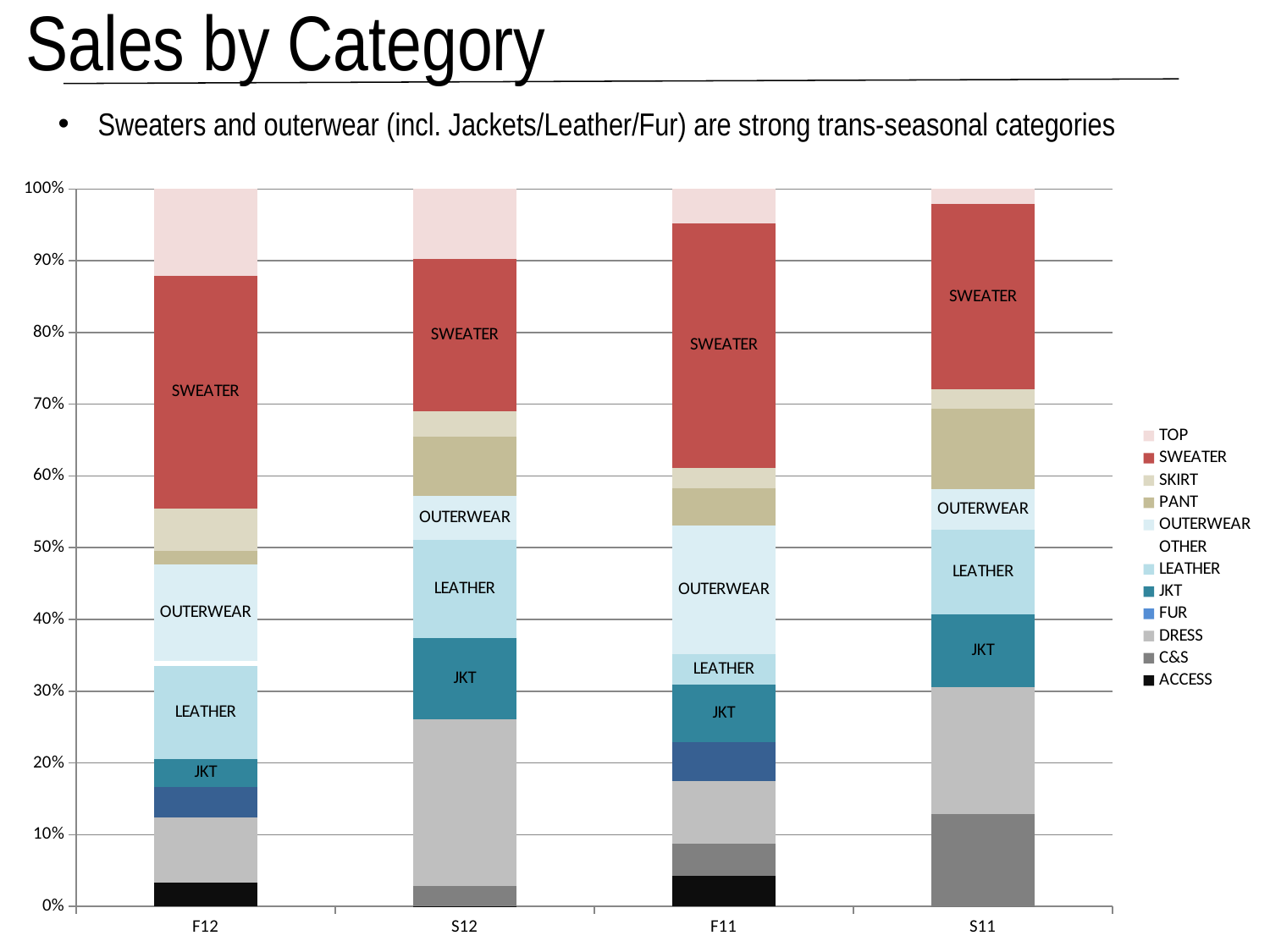

# Sales by Category
Sweaters and outerwear (incl. Jackets/Leather/Fur) are strong trans-seasonal categories

### Chart

| Category | ACCESS | C&S | DRESS | FUR | JKT | LEATHER | OTHER | OUTERWEAR | PANT | SKIRT | SWEATER | TOP |
|---|---|---|---|---|---|---|---|---|---|---|---|---|
| F12 | 14727.5 | 0.0 | 40570.0 | 19045.0 | 16910.0 | 57820.0 | 3210.0 | 59870.0 | 8665.0 | 26230.0 | 144285.0 | 53755.0 |
| S12 | 38.0 | 10334.0 | 83425.0 | 0.0 | 40498.0 | 49083.0 | 0.0 | 21895.5 | 29718.0 | 12518.0 | 76254.5 | 35151.0 |
| F11 | 15805.0 | 16850.0 | 32375.0 | 20185.0 | 29945.0 | 15830.0 | 0.0 | 67037.0 | 19545.0 | 10450.0 | 127165.0 | 17855.0 |
| S11 | 0.0 | 27553.0 | 37557.0 | 0.0 | 21695.0 | 25246.0 | 0.0 | 11971.0 | 23865.0 | 5809.0 | 55164.0 | 4480.0 |